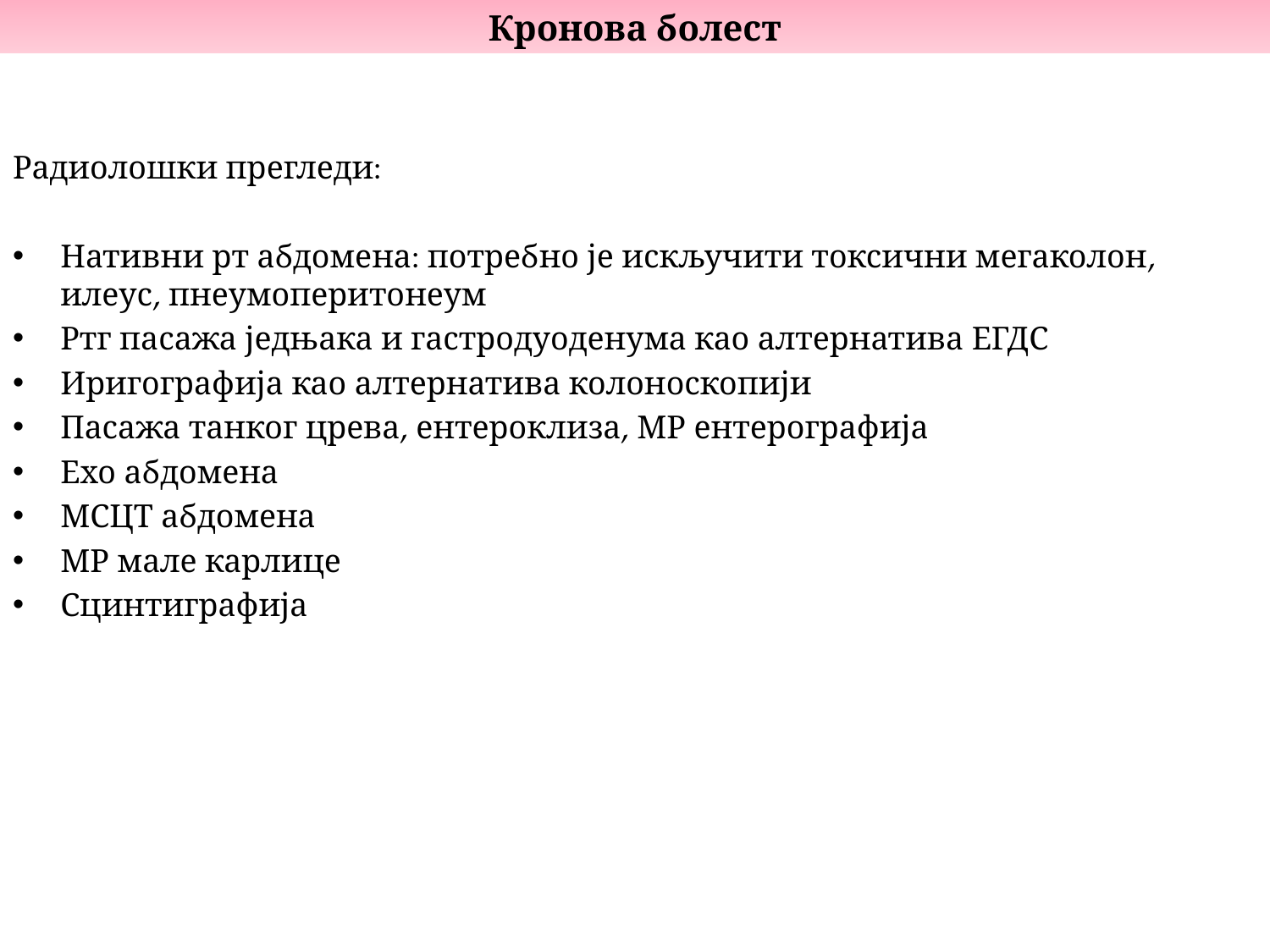

Кронова болест

Радиолошки прегледи:

Нативни рт абдомена: потребно је искључити токсични мегаколон, илеус, пнеумоперитонеум
Ртг пасажа једњака и гастродуоденума као алтернатива ЕГДС
Иригографија као алтернатива колоноскопији
Пасажа танког црева, ентероклиза, МР ентерографија
Ехо абдомена
МСЦТ абдомена
МР мале карлице
Сцинтиграфија